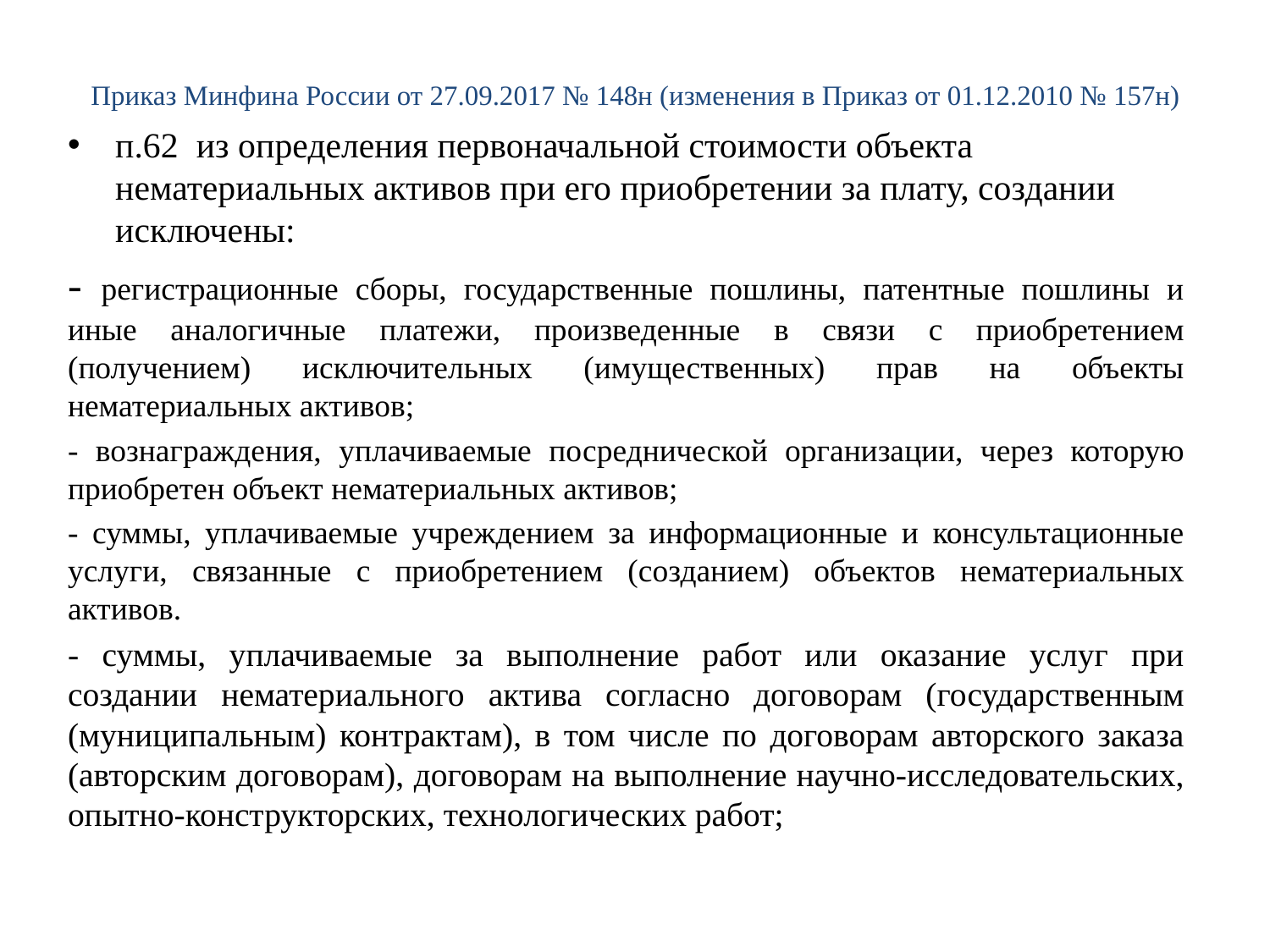

# Приказ Минфина России от 27.09.2017 № 148н (изменения в Приказ от 01.12.2010 № 157н)
п.62  из определения первоначальной стоимости объекта нематериальных активов при его приобретении за плату, создании исключены:
- регистрационные сборы, государственные пошлины, патентные пошлины и иные аналогичные платежи, произведенные в связи с приобретением (получением) исключительных (имущественных) прав на объекты нематериальных активов;
- вознаграждения, уплачиваемые посреднической организации, через которую приобретен объект нематериальных активов;
- суммы, уплачиваемые учреждением за информационные и консультационные услуги, связанные с приобретением (созданием) объектов нематериальных активов.
- суммы, уплачиваемые за выполнение работ или оказание услуг при создании нематериального актива согласно договорам (государственным (муниципальным) контрактам), в том числе по договорам авторского заказа (авторским договорам), договорам на выполнение научно-исследовательских, опытно-конструкторских, технологических работ;